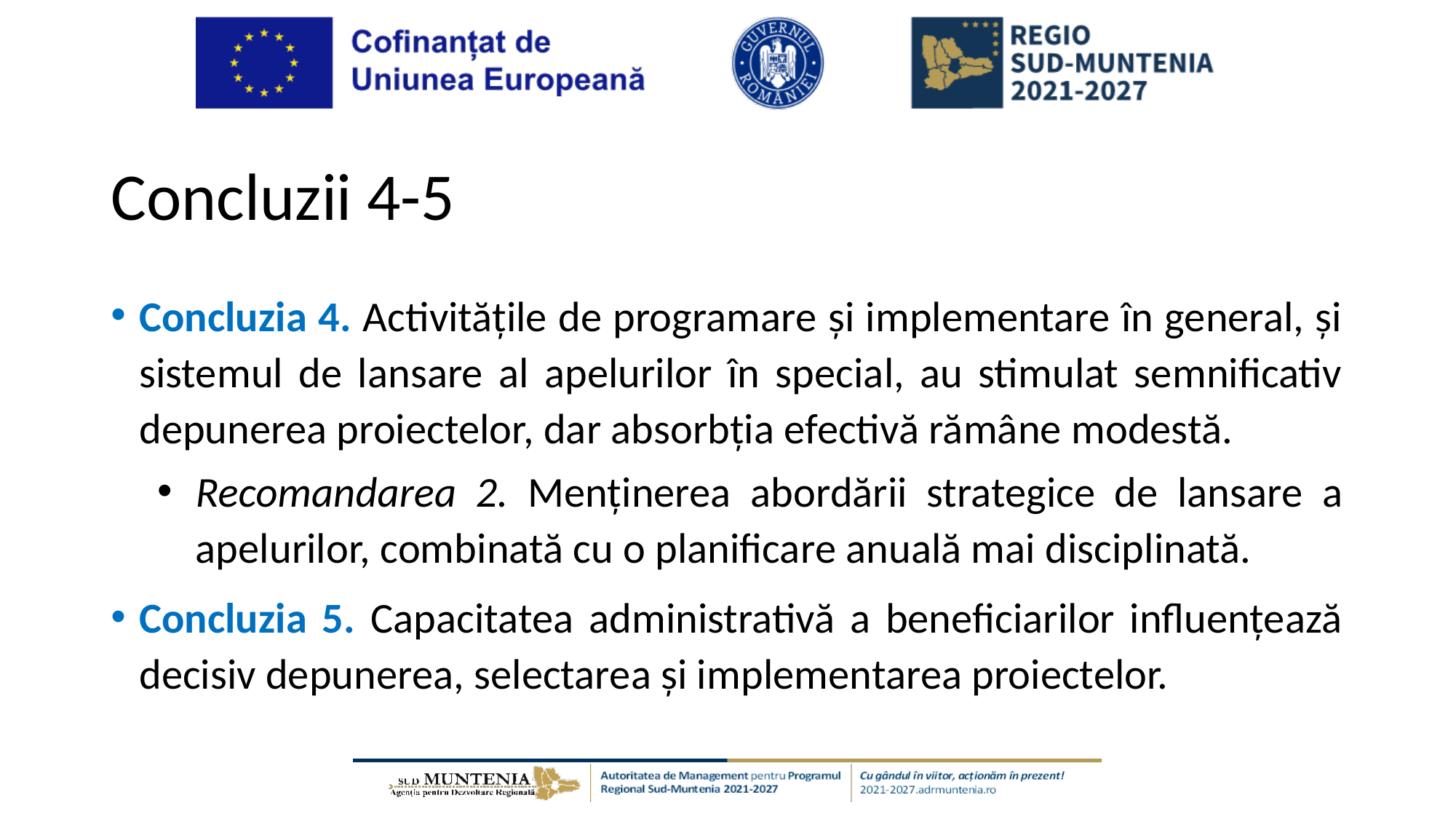

# Concluzii 4-5
Concluzia 4. Activitățile de programare și implementare în general, și sistemul de lansare al apelurilor în special, au stimulat semnificativ depunerea proiectelor, dar absorbția efectivă rămâne modestă.
Recomandarea 2. Menținerea abordării strategice de lansare a apelurilor, combinată cu o planificare anuală mai disciplinată.
Concluzia 5. Capacitatea administrativă a beneficiarilor influențează decisiv depunerea, selectarea și implementarea proiectelor.